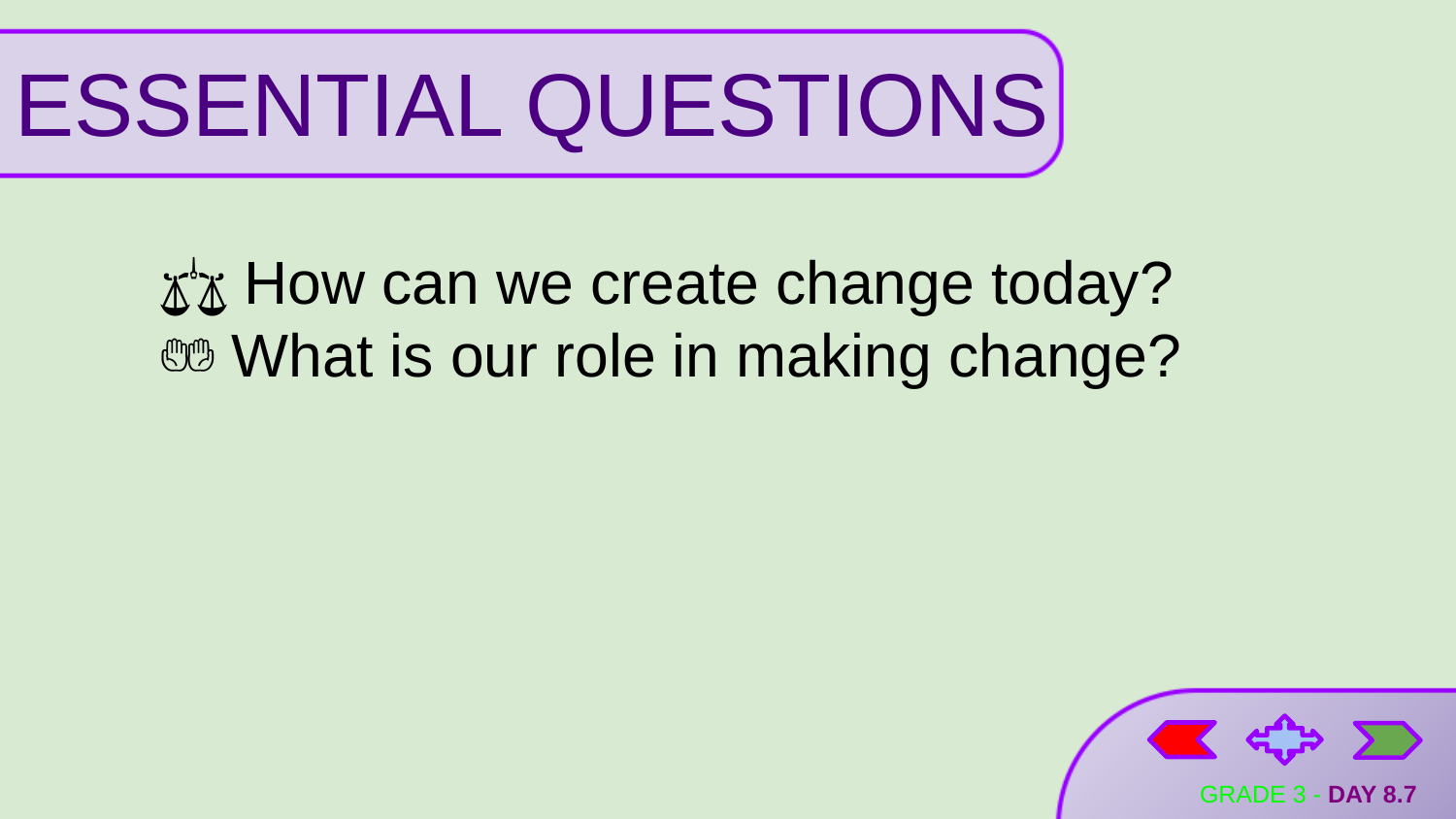

# ESSENTIAL QUESTIONS

⚖️ How can we create change today?
🤲 What is our role in making change?

GRADE 3 - DAY 8.7